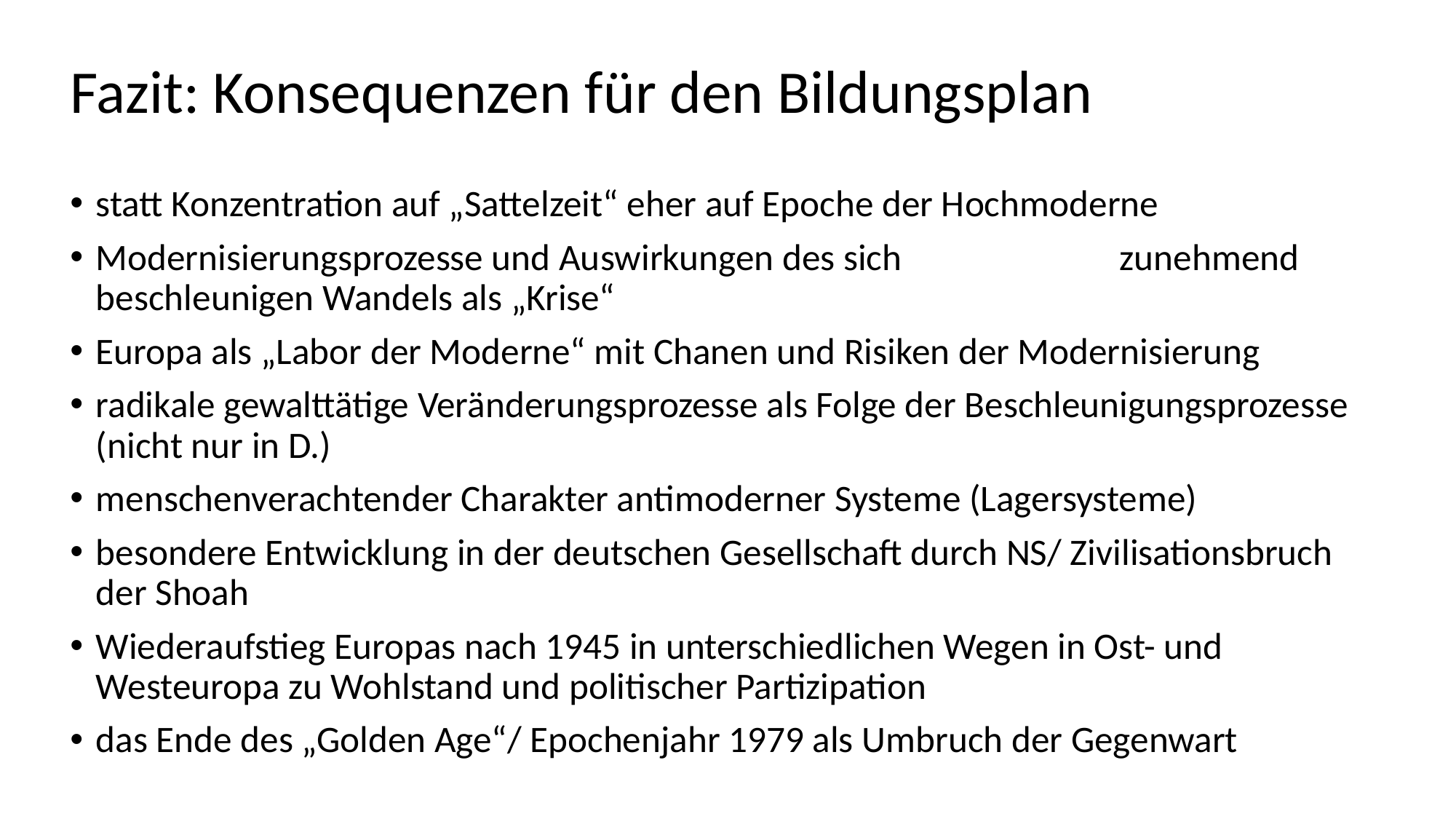

# Fazit: Konsequenzen für den Bildungsplan
statt Konzentration auf „Sattelzeit“ eher auf Epoche der Hochmoderne
Modernisierungsprozesse und Auswirkungen des sich                          zunehmend beschleunigen Wandels als „Krise“
Europa als „Labor der Moderne“ mit Chanen und Risiken der Modernisierung
radikale gewalttätige Veränderungsprozesse als Folge der Beschleunigungsprozesse (nicht nur in D.)
menschenverachtender Charakter antimoderner Systeme (Lagersysteme)
besondere Entwicklung in der deutschen Gesellschaft durch NS/ Zivilisationsbruch der Shoah
Wiederaufstieg Europas nach 1945 in unterschiedlichen Wegen in Ost- und Westeuropa zu Wohlstand und politischer Partizipation
das Ende des „Golden Age“/ Epochenjahr 1979 als Umbruch der Gegenwart